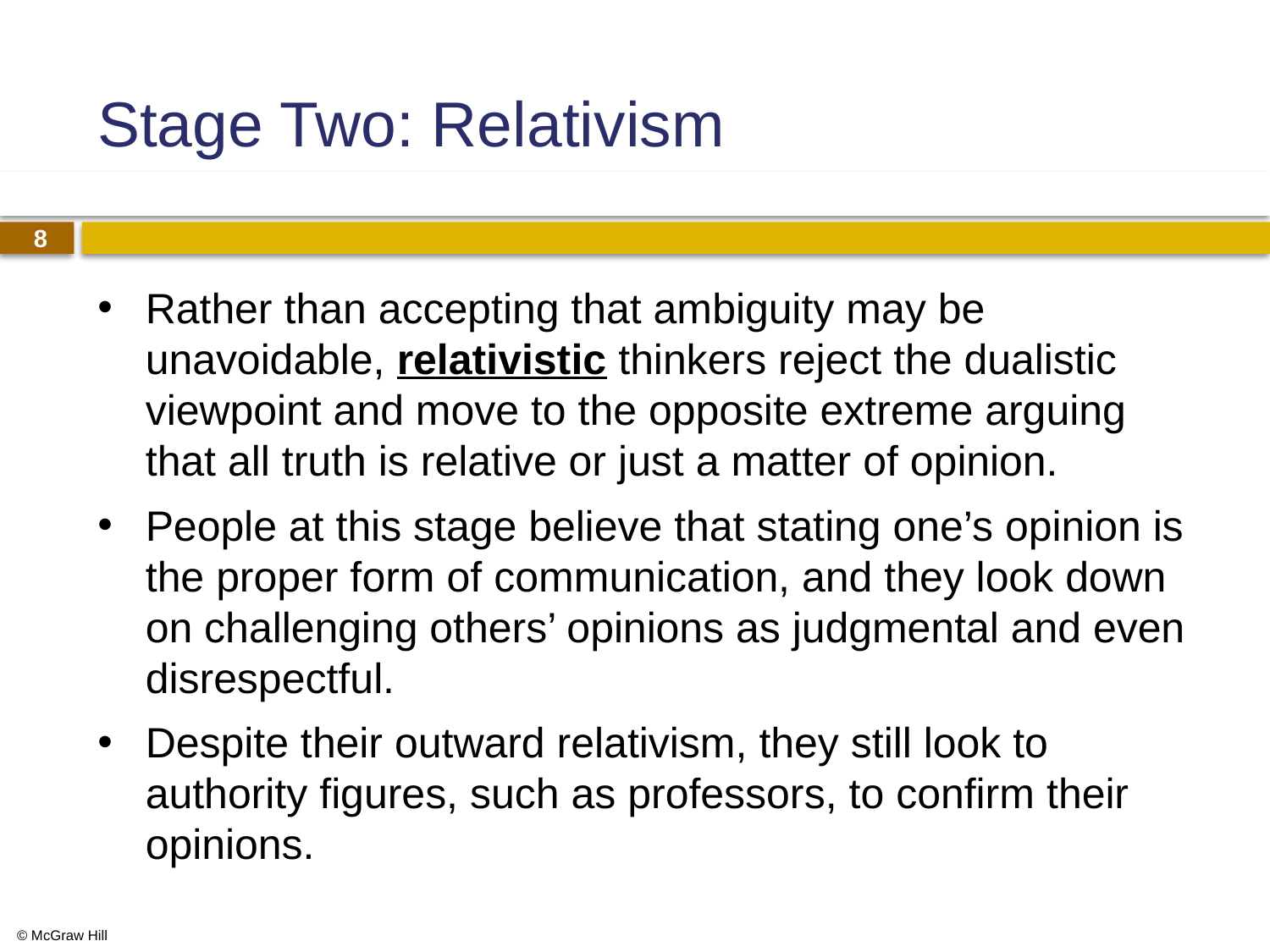

# Stage Two: Relativism
Rather than accepting that ambiguity may be unavoidable, relativistic thinkers reject the dualistic viewpoint and move to the opposite extreme arguing that all truth is relative or just a matter of opinion.
People at this stage believe that stating one’s opinion is the proper form of communication, and they look down on challenging others’ opinions as judgmental and even disrespectful.
Despite their outward relativism, they still look to authority figures, such as professors, to confirm their opinions.